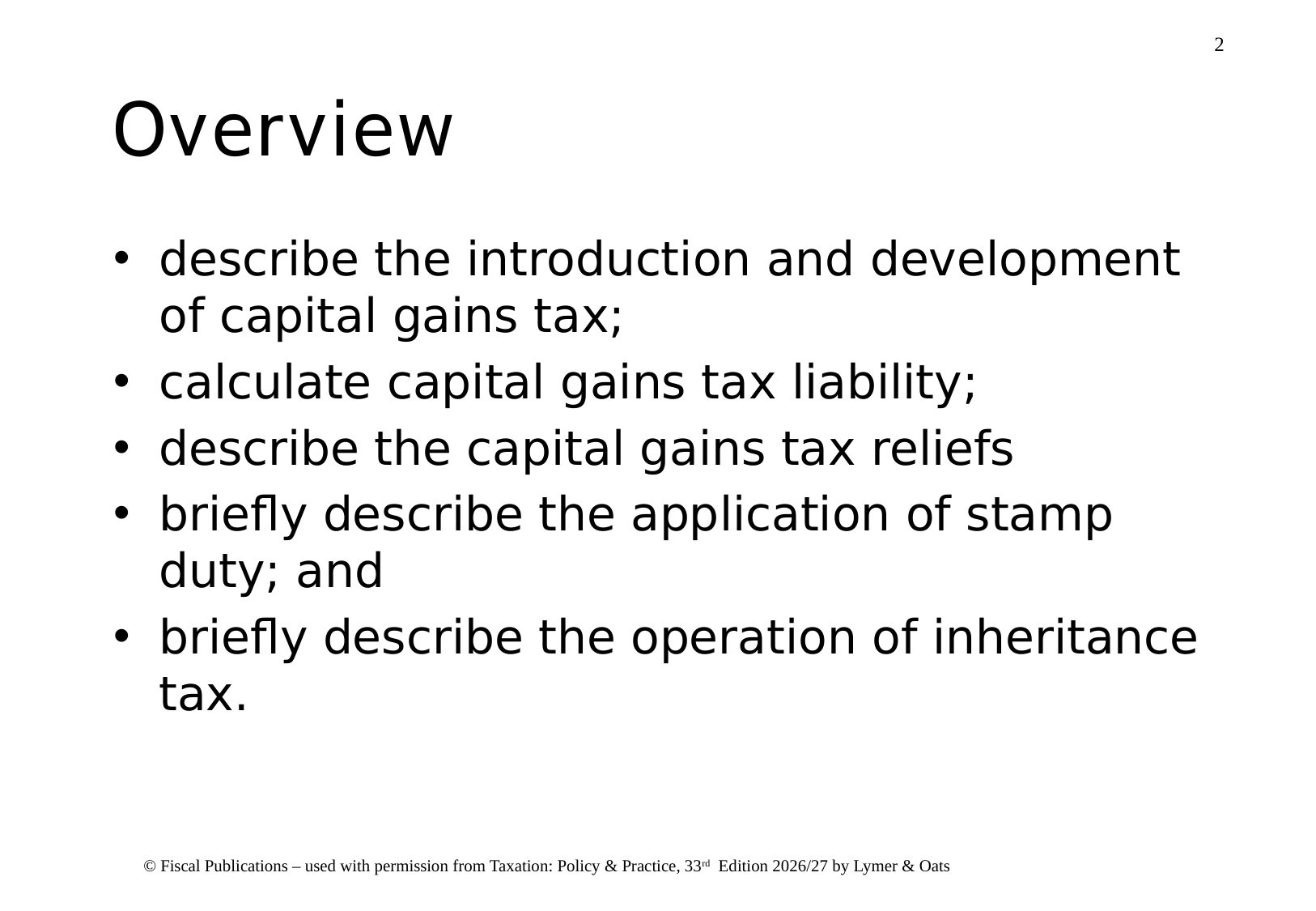

# Overview
describe the introduction and development of capital gains tax;
calculate capital gains tax liability;
describe the capital gains tax reliefs
briefly describe the application of stamp duty; and
briefly describe the operation of inheritance tax.